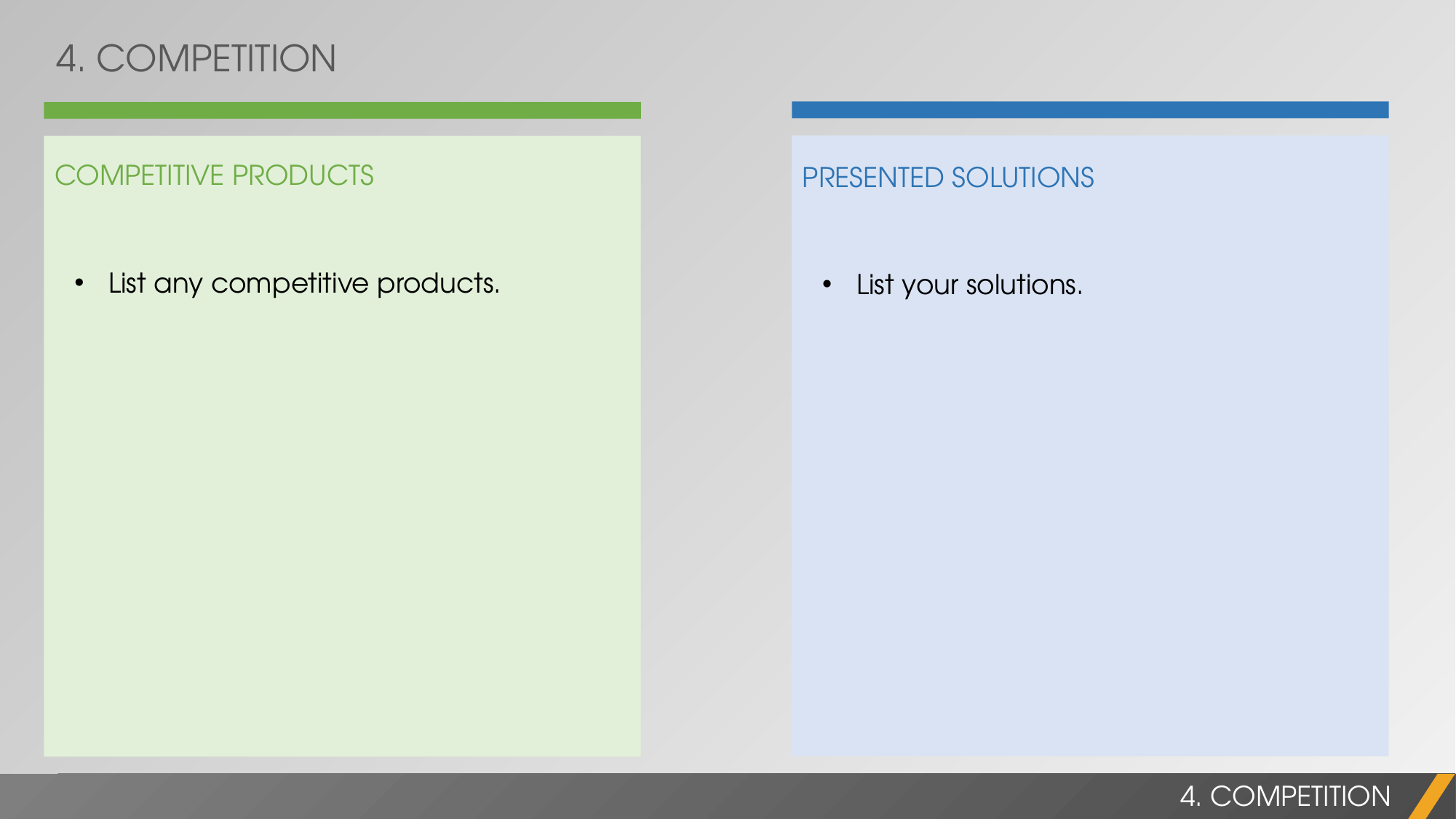

4. COMPETITION

COMPETITIVE PRODUCTS
PRESENTED SOLUTIONS
List any competitive products.
List your solutions.
PROJECT REPORT
4. COMPETITION